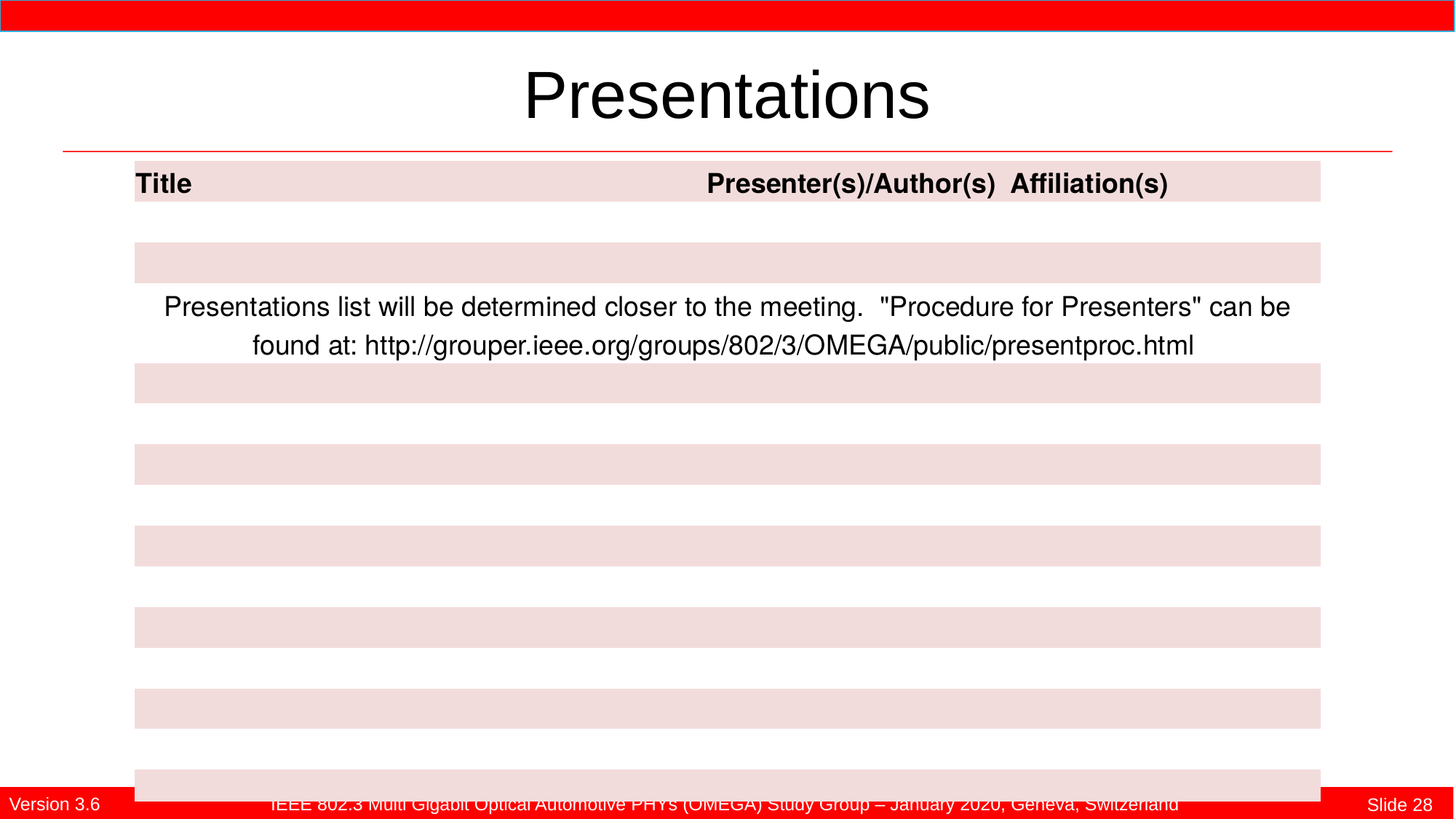

Presentations
| Title | Presenter(s)/Author(s) | Affiliation(s) |
| --- | --- | --- |
|  |  |  |
|  |  |  |
| Presentations list will be determined closer to the meeting. "Procedure for Presenters" can be found at: http://grouper.ieee.org/groups/802/3/OMEGA/public/presentproc.html |  |  |
|  |  |  |
|  |  |  |
|  |  |  |
|  |  |  |
|  |  |  |
|  |  |  |
|  |  |  |
|  |  |  |
|  |  |  |
|  |  |  |
|  |  |  |